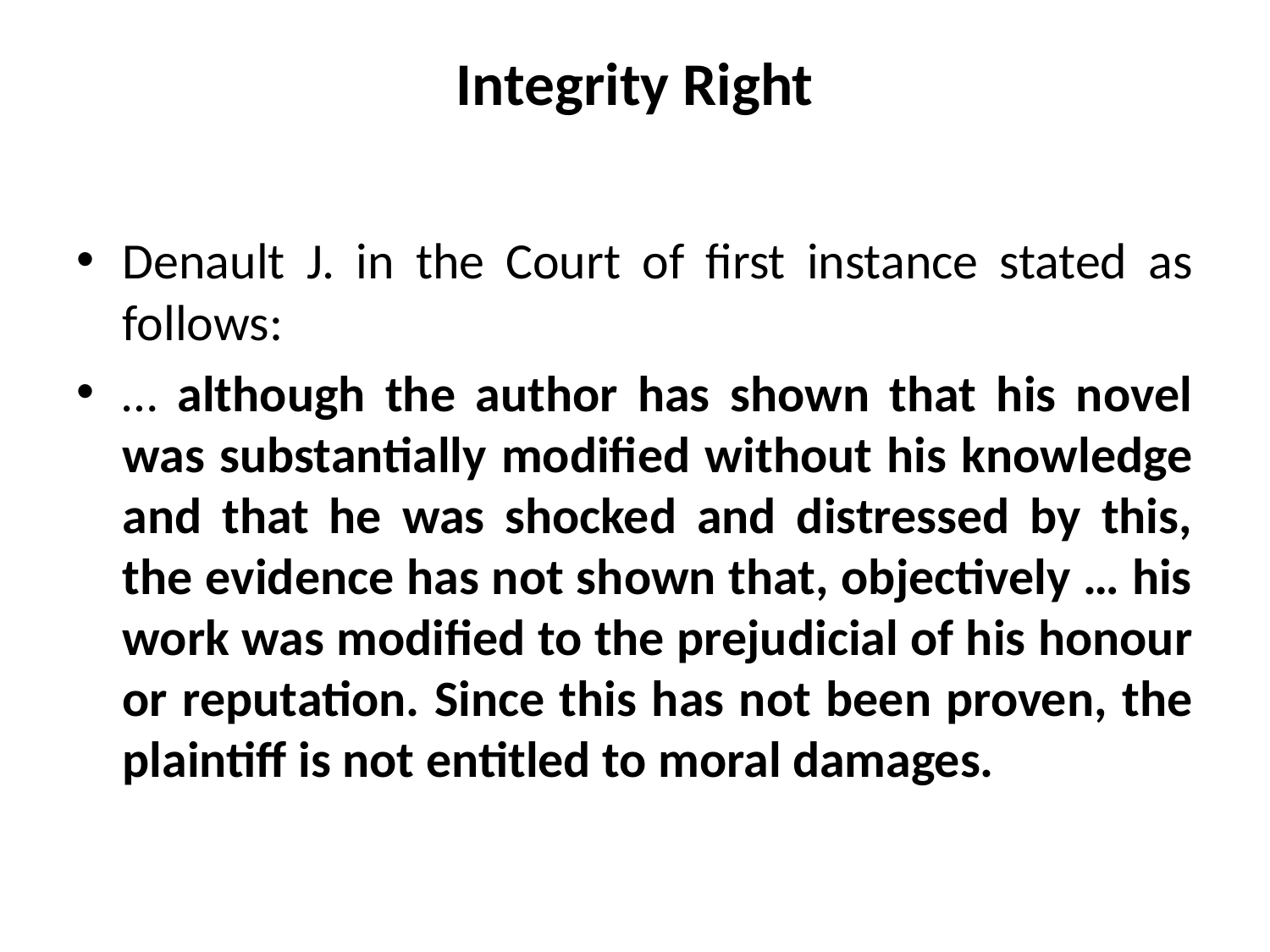

# Integrity Right
Denault J. in the Court of first instance stated as follows:
… although the author has shown that his novel was substantially modified without his knowledge and that he was shocked and distressed by this, the evidence has not shown that, objectively … his work was modified to the prejudicial of his honour or reputation. Since this has not been proven, the plaintiff is not entitled to moral damages.